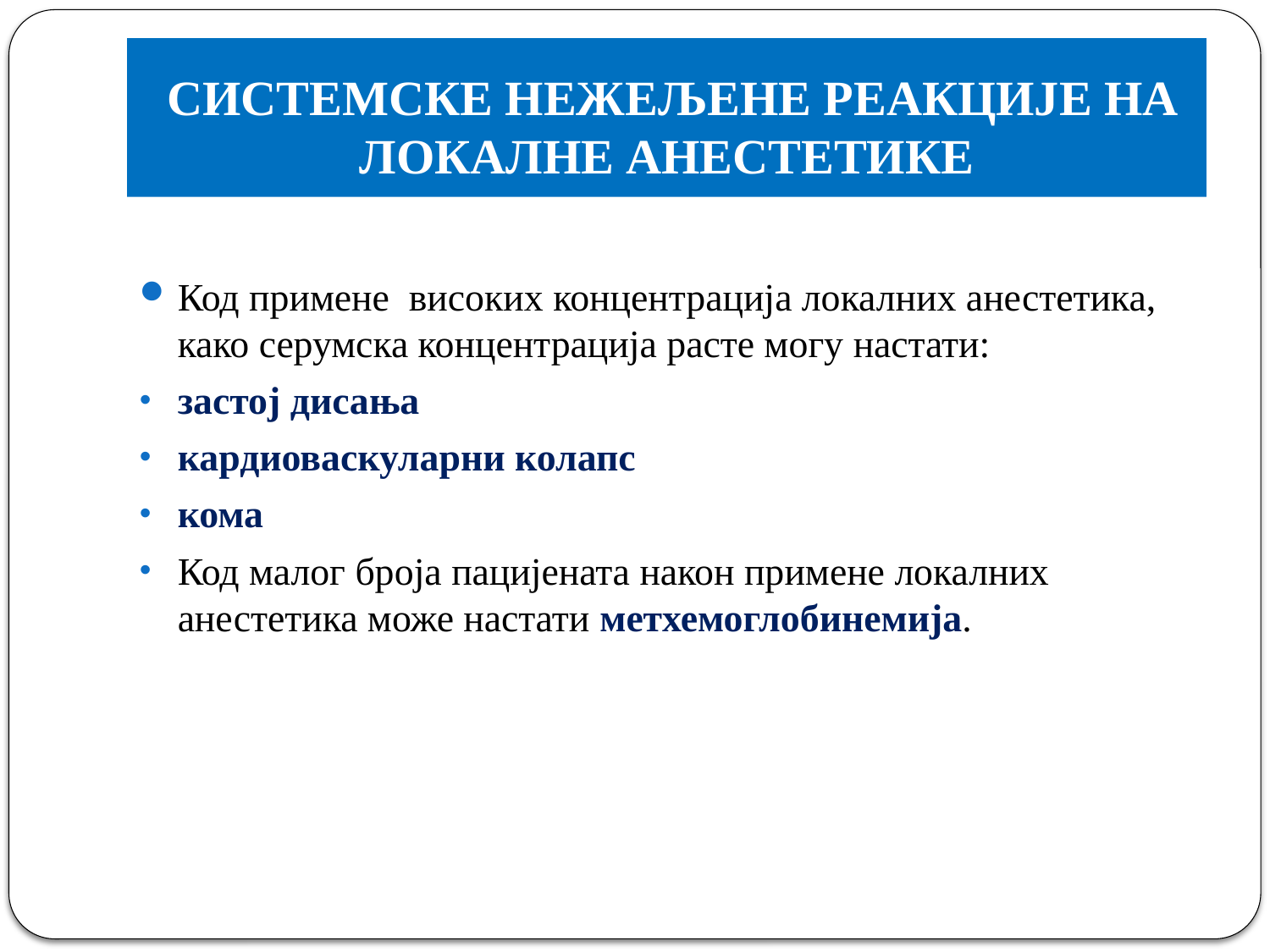

# СИСТЕМСКЕ НЕЖЕЉЕНЕ РЕАКЦИЈЕ НА ЛОКАЛНЕ АНЕСТЕТИКЕ

Код примене  високих концентрација локалних анестетика, како серумска концентрација расте могу настати:
застој дисања
кардиоваскуларни колапс
кома
Код малог броја пацијената након примене локалних анестетика може настати метхемоглобинемија.